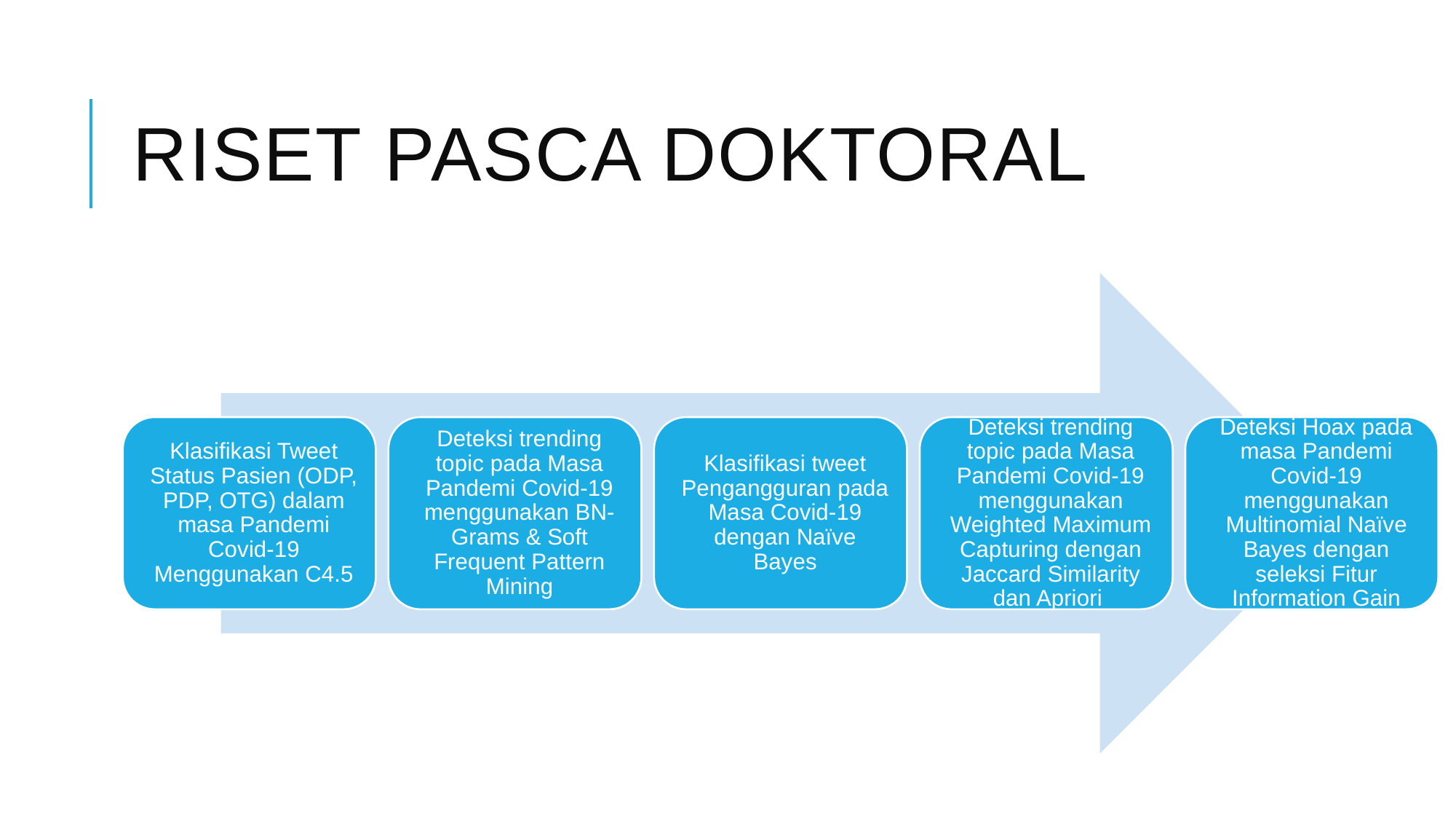

# Riset Pasca Doktoral
Klasifikasi Tweet Status Pasien (ODP, PDP, OTG) dalam masa Pandemi Covid-19 Menggunakan C4.5
Deteksi trending topic pada Masa Pandemi Covid-19 menggunakan BN-Grams & Soft Frequent Pattern Mining
Klasifikasi tweet Pengangguran pada Masa Covid-19 dengan Naïve Bayes
Deteksi trending topic pada Masa Pandemi Covid-19 menggunakan Weighted Maximum Capturing dengan Jaccard Similarity dan Apriori
Deteksi Hoax pada masa Pandemi Covid-19 menggunakan Multinomial Naïve Bayes dengan seleksi Fitur Information Gain